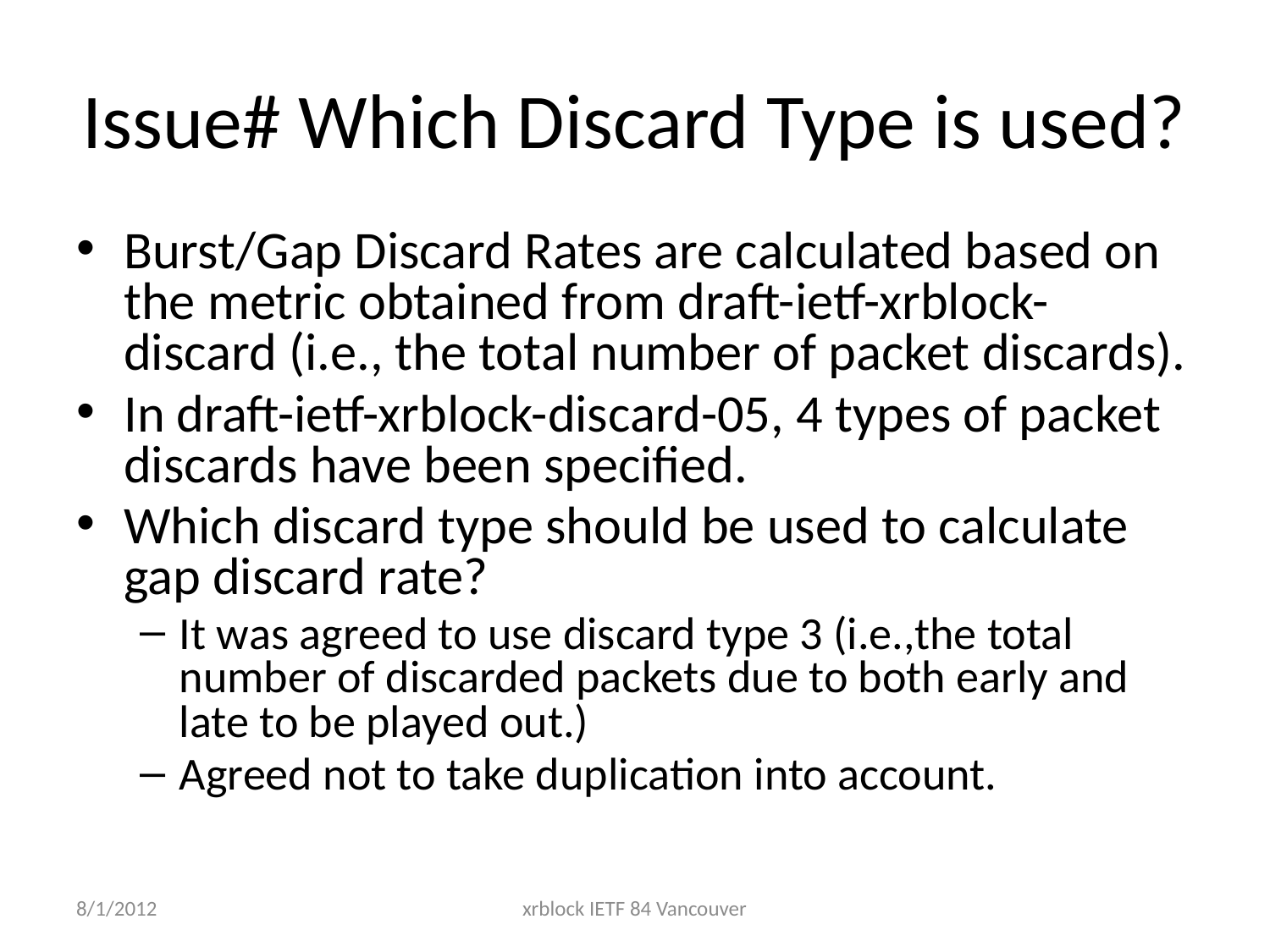

# Issue# Which Discard Type is used?
Burst/Gap Discard Rates are calculated based on the metric obtained from draft-ietf-xrblock-discard (i.e., the total number of packet discards).
In draft-ietf-xrblock-discard-05, 4 types of packet discards have been specified.
Which discard type should be used to calculate gap discard rate?
It was agreed to use discard type 3 (i.e.,the total number of discarded packets due to both early and late to be played out.)
Agreed not to take duplication into account.

8/1/2012
xrblock IETF 84 Vancouver